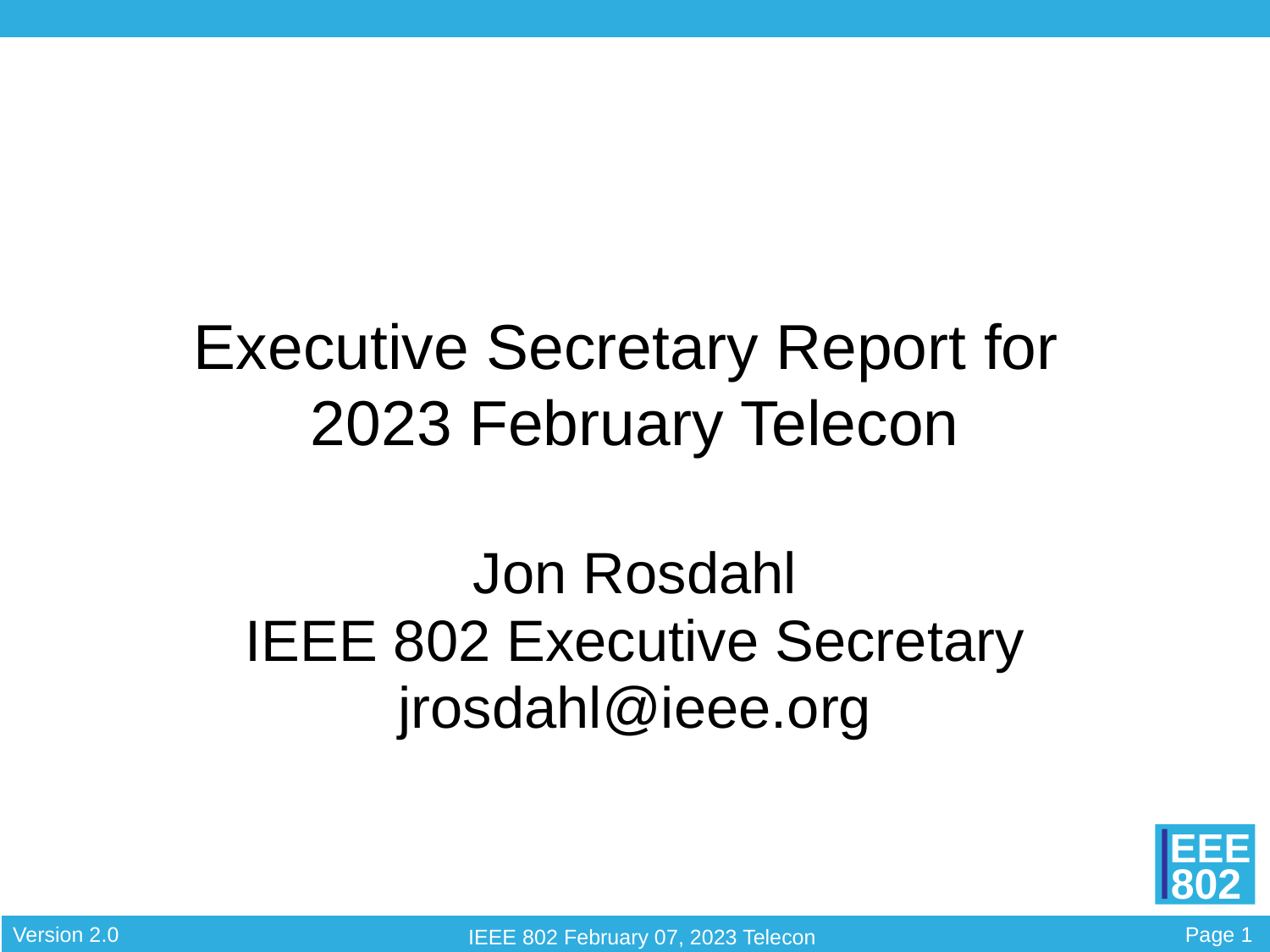

# Executive Secretary Report for 2023 February Telecon
Jon Rosdahl
IEEE 802 Executive Secretary
jrosdahl@ieee.org